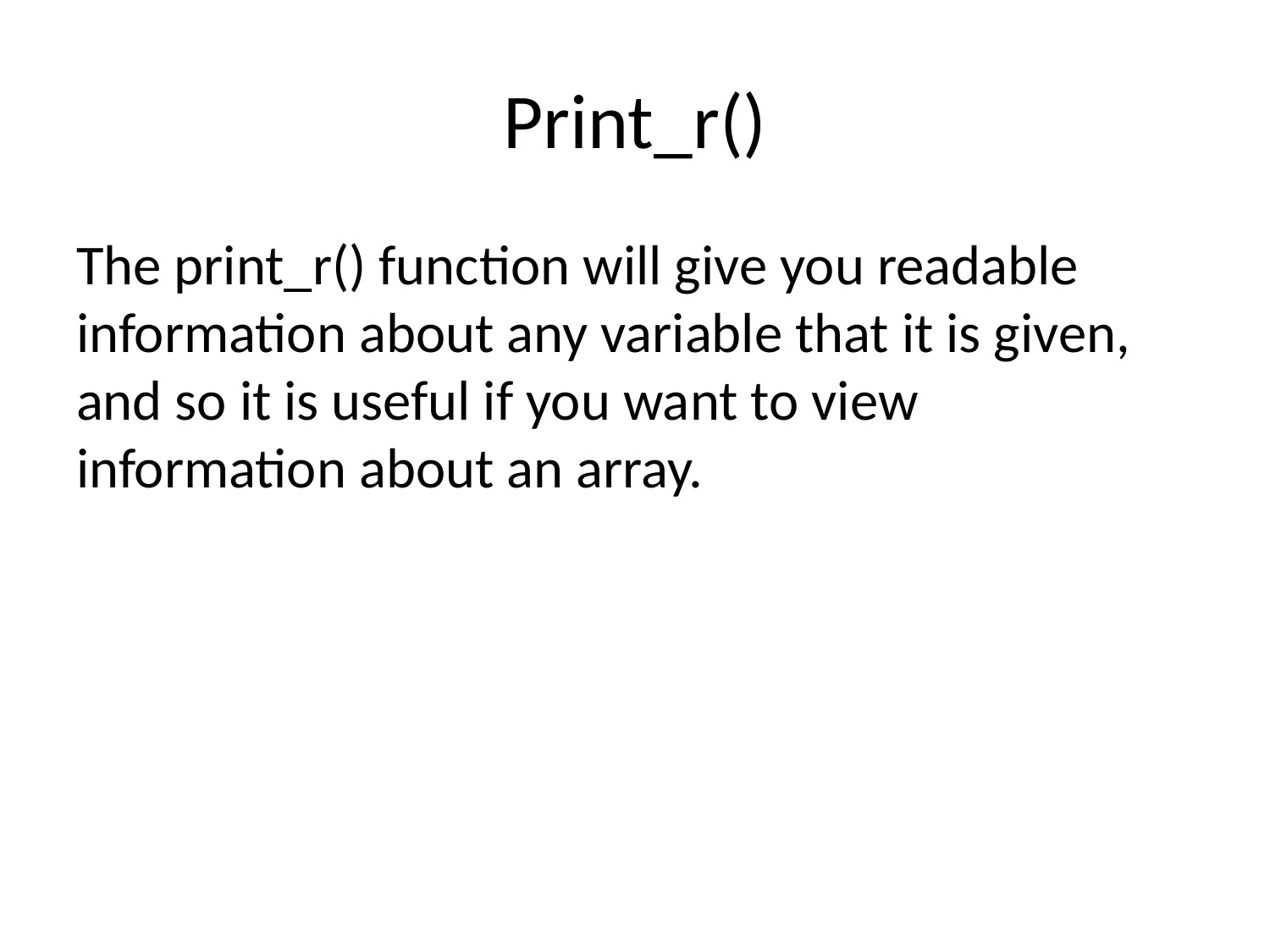

# Print_r()
The print_r() function will give you readable information about any variable that it is given, and so it is useful if you want to view information about an array.